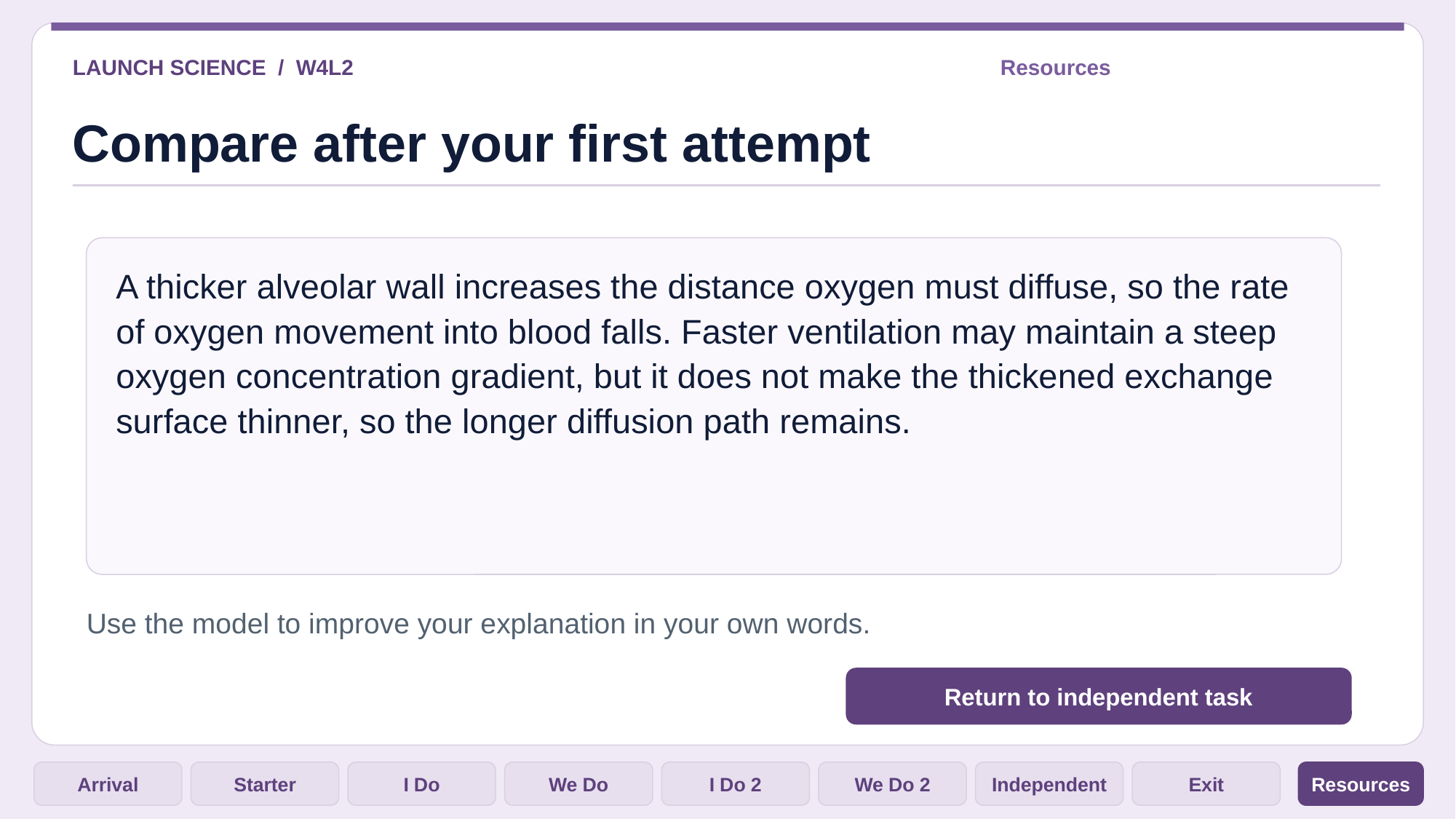

LAUNCH SCIENCE  /  W4L2
Resources
Compare after your first attempt

A thicker alveolar wall increases the distance oxygen must diffuse, so the rate of oxygen movement into blood falls. Faster ventilation may maintain a steep oxygen concentration gradient, but it does not make the thickened exchange surface thinner, so the longer diffusion path remains.
Use the model to improve your explanation in your own words.
Return to independent task
Arrival
Starter
I Do
We Do
I Do 2
We Do 2
Independent
Exit
Resources